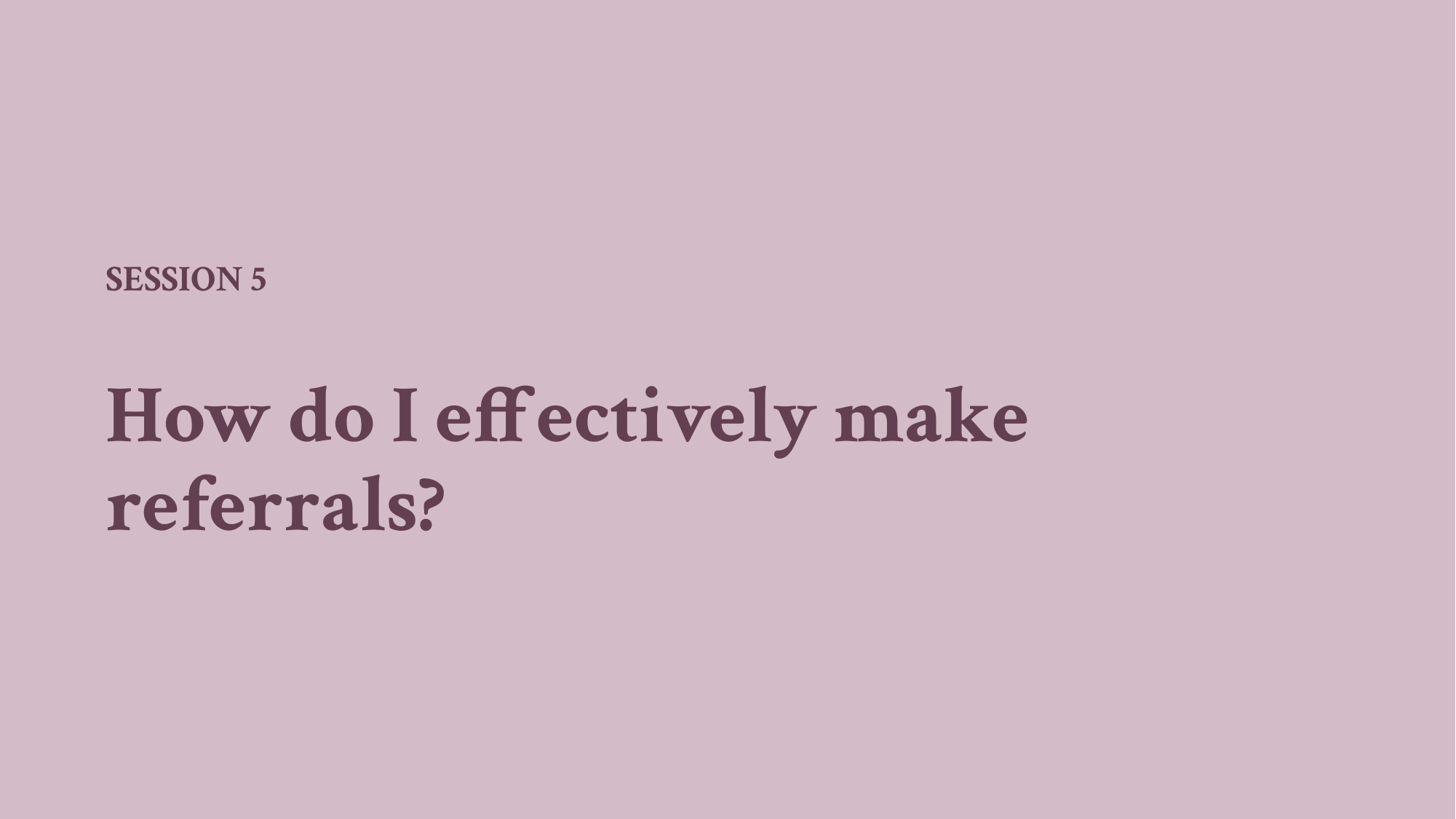

SESSION 5
How do I effectively make referrals?